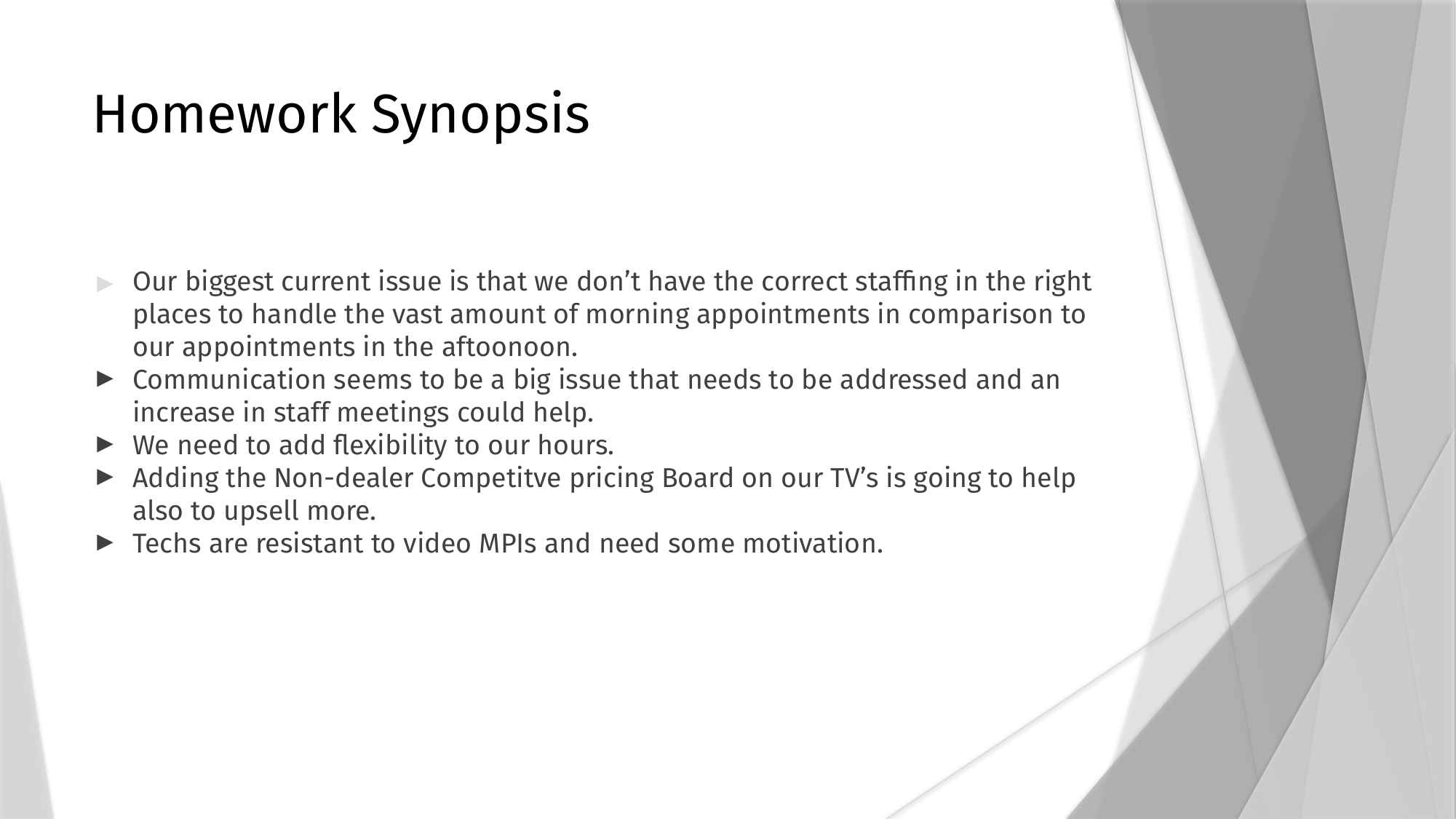

Homework Synopsis
Our biggest current issue is that we don’t have the correct staffing in the right places to handle the vast amount of morning appointments in comparison to our appointments in the aftoonoon.
Communication seems to be a big issue that needs to be addressed and an increase in staff meetings could help.
We need to add flexibility to our hours.
Adding the Non-dealer Competitve pricing Board on our TV’s is going to help also to upsell more.
Techs are resistant to video MPIs and need some motivation.